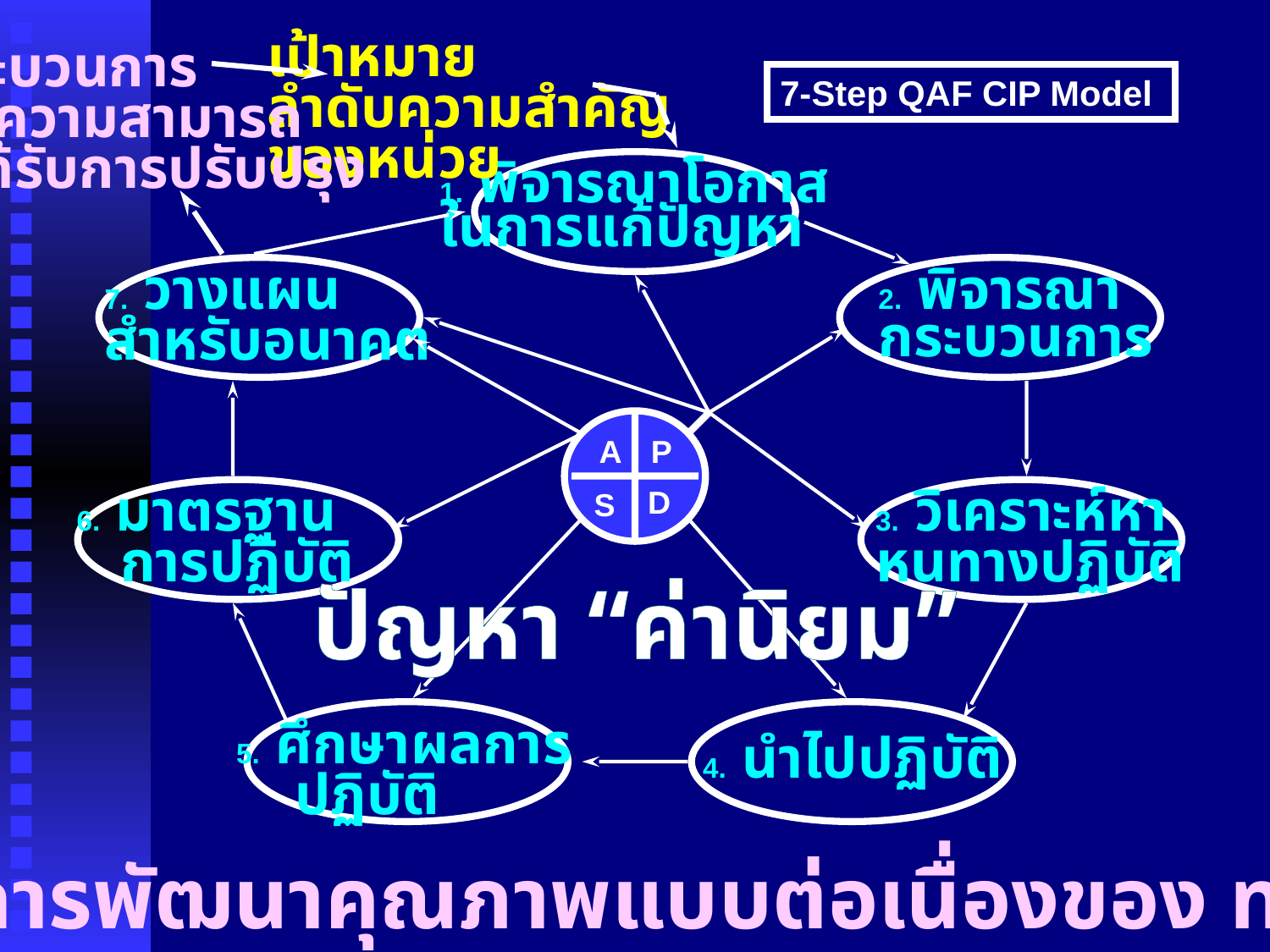

เป้าหมาย
ลำดับความสำคัญ
ของหน่วย
กระบวนการ
ขีดความสามารถ
ที่ได้รับการปรับปรุง

7-Step QAF CIP Model

1.  พิจารณาโอกาส
ในการแก้ปัญหา

7.  วางแผน
สำหรับอนาคต
2.  พิจารณา
กระบวนการ

A
P

D
S

6.  มาตรฐาน
   การปฏิบัติ
3.  วิเคราะห์หา
หนทางปฏิบัติ

ปัญหา “ค่านิยม”

4.  นำไปปฏิบัติ
5.  ศึกษาผลการ
    ปฏิบัติ

ขั้นตอนการพัฒนาคุณภาพแบบต่อเนื่องของ ทอ.สหรัฐฯ